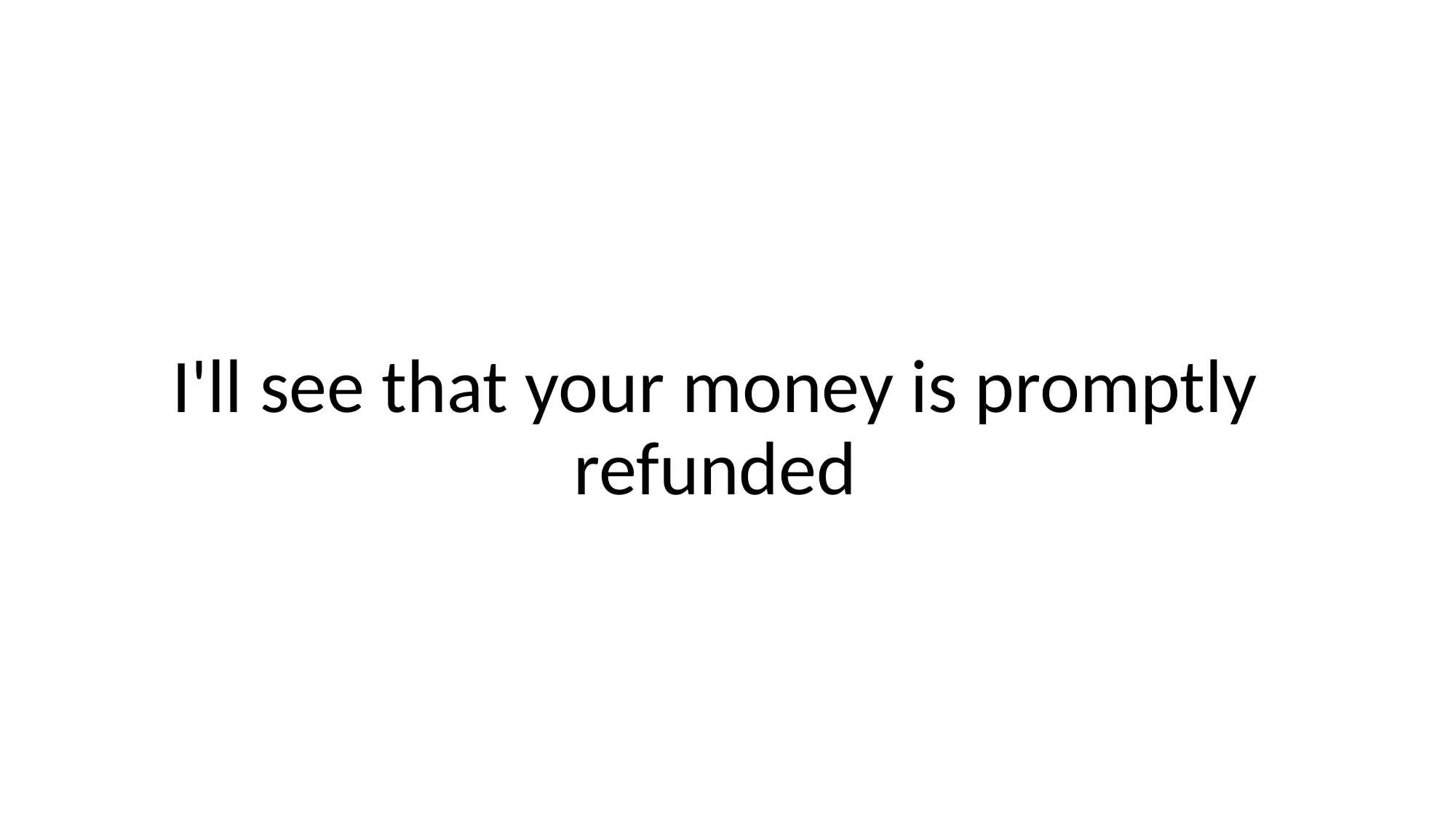

I'll see that your money is promptly refunded